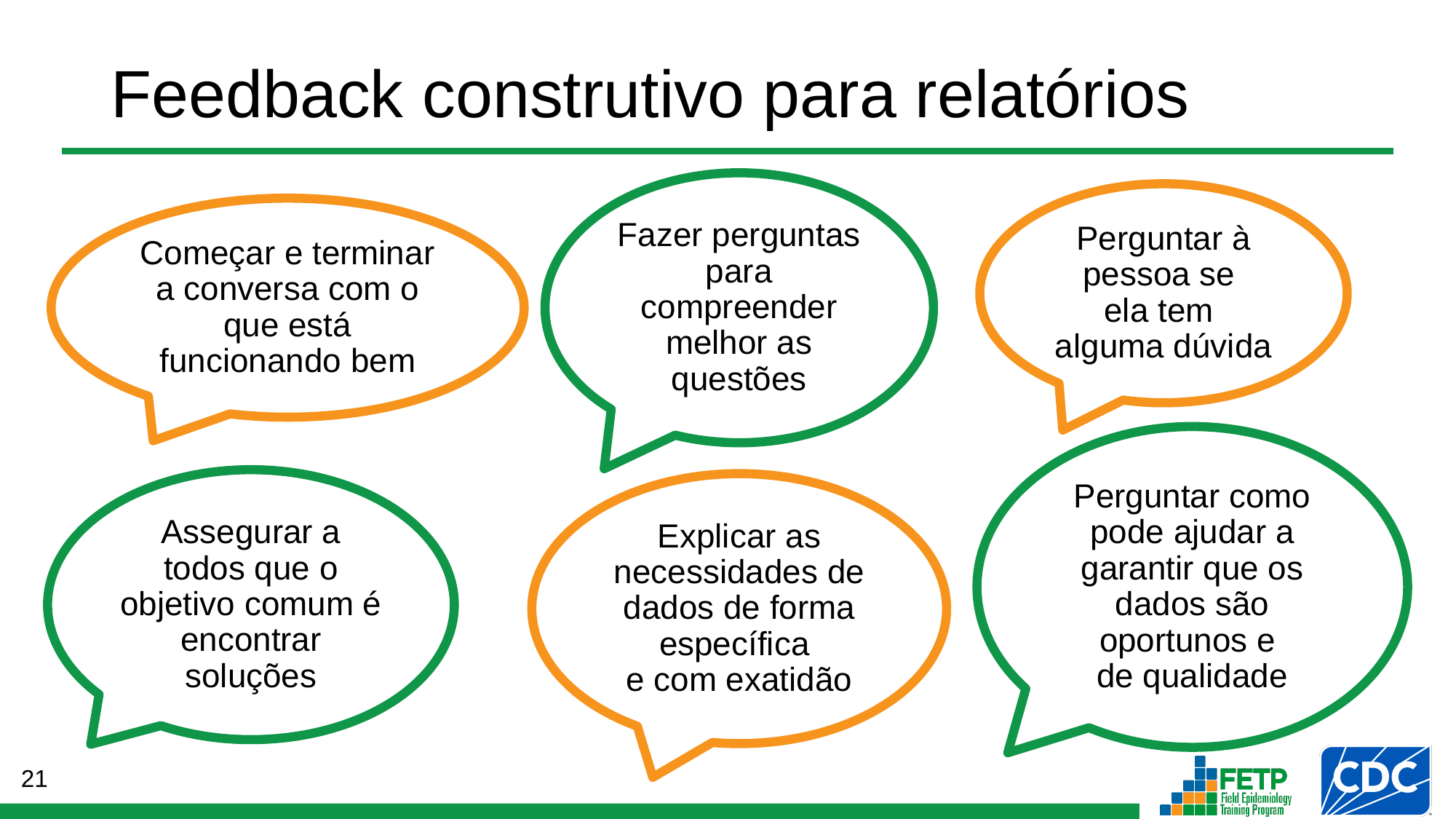

# Feedback construtivo para relatórios
Fazer perguntas para compreender melhor as questões
Perguntar à pessoa se
ela tem
alguma dúvida
Começar e terminar a conversa com o que está funcionando bem
Perguntar como pode ajudar a garantir que os dados são oportunos e
de qualidade
Assegurar a todos que o objetivo comum é encontrar soluções
Explicar as necessidades de dados de forma específica
e com exatidão